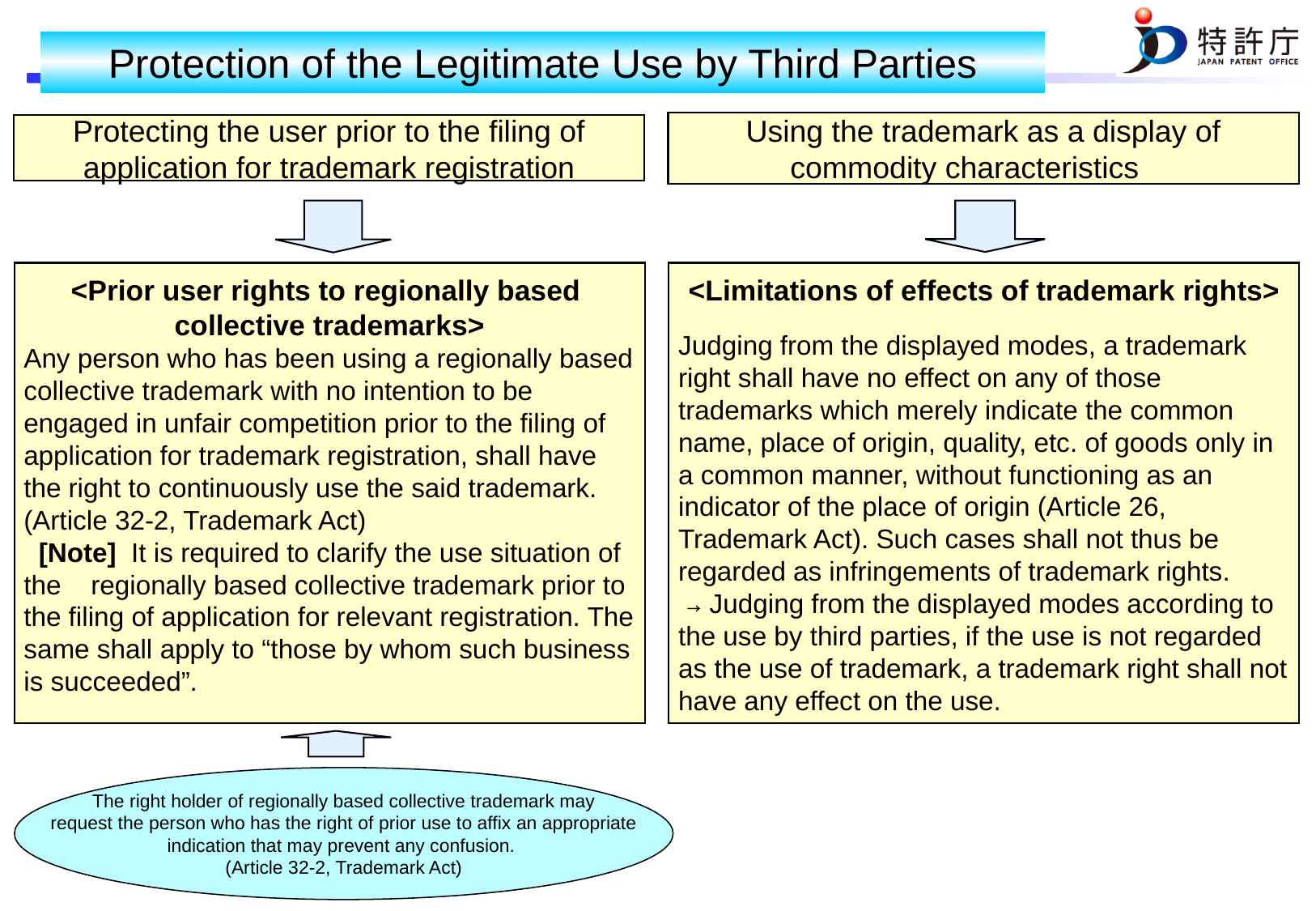

Protection of the Legitimate Use by Third Parties
Using the trademark as a display of commodity characteristics
Protecting the user prior to the filing of application for trademark registration

<Prior user rights to regionally based
collective trademarks>
Any person who has been using a regionally based collective trademark with no intention to be engaged in unfair competition prior to the filing of application for trademark registration, shall have the right to continuously use the said trademark. (Article 32-2, Trademark Act)
  [Note]  It is required to clarify the use situation of the    regionally based collective trademark prior to the filing of application for relevant registration. The same shall apply to “those by whom such business is succeeded”.

<Limitations of effects of trademark rights>

Judging from the displayed modes, a trademark right shall have no effect on any of those trademarks which merely indicate the common name, place of origin, quality, etc. of goods only in a common manner, without functioning as an indicator of the place of origin (Article 26, Trademark Act). Such cases shall not thus be regarded as infringements of trademark rights.
 → Judging from the displayed modes according to the use by third parties, if the use is not regarded as the use of trademark, a trademark right shall not have any effect on the use.

The right holder of regionally based collective trademark may
 request the person who has the right of prior use to affix an appropriate
indication that may prevent any confusion.
(Article 32-2, Trademark Act)